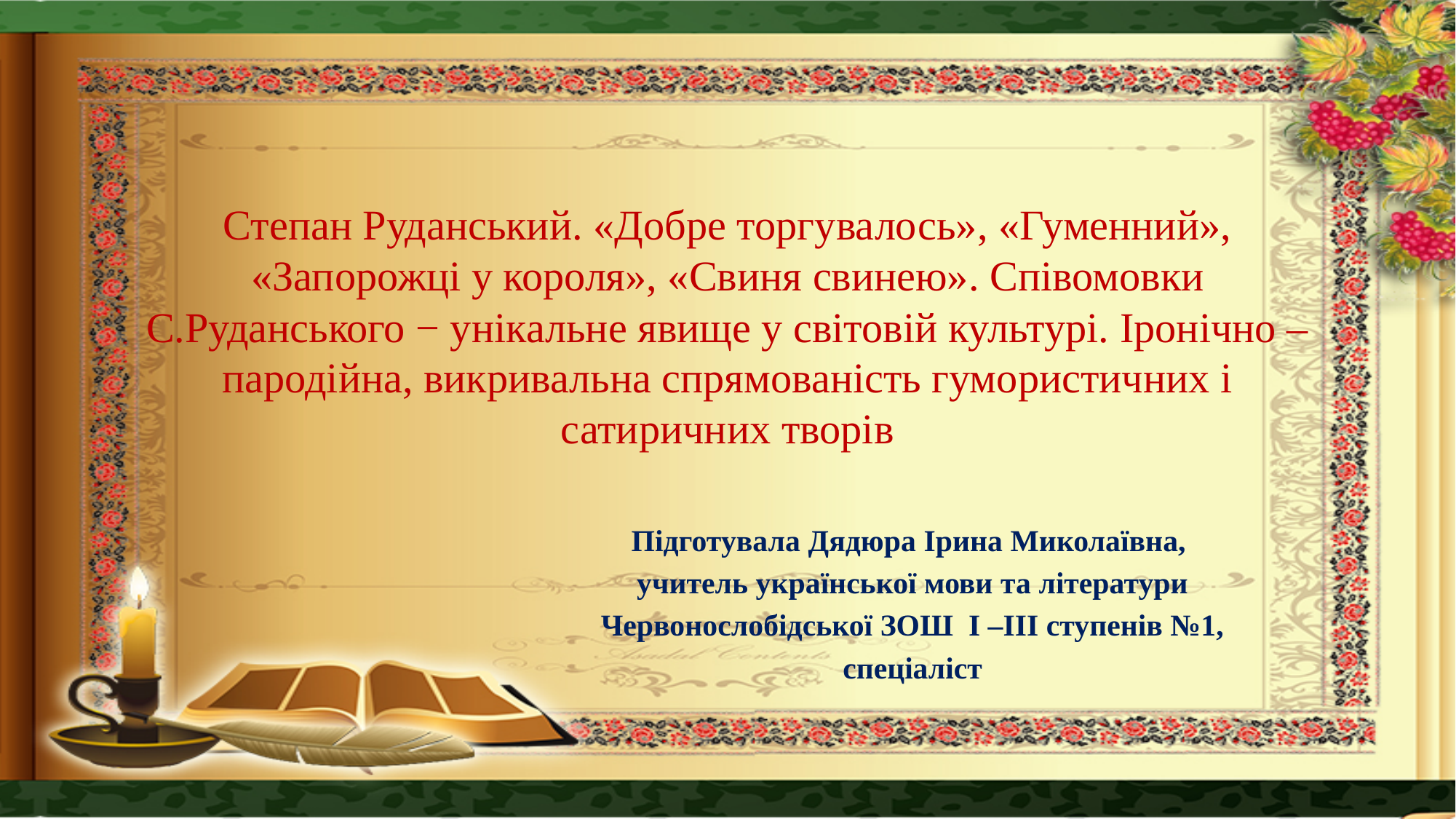

# Степан Руданський. «Добре торгувалось», «Гуменний», «Запорожці у короля», «Свиня свинею». Співомовки С.Руданського − унікальне явище у світовій культурі. Іронічно – пародійна, викривальна спрямованість гумористичних і сатиричних творів
Підготувала Дядюра Ірина Миколаївна,
учитель української мови та літератури
Червонослобідської ЗОШ  І –ІІІ ступенів №1,
спеціаліст